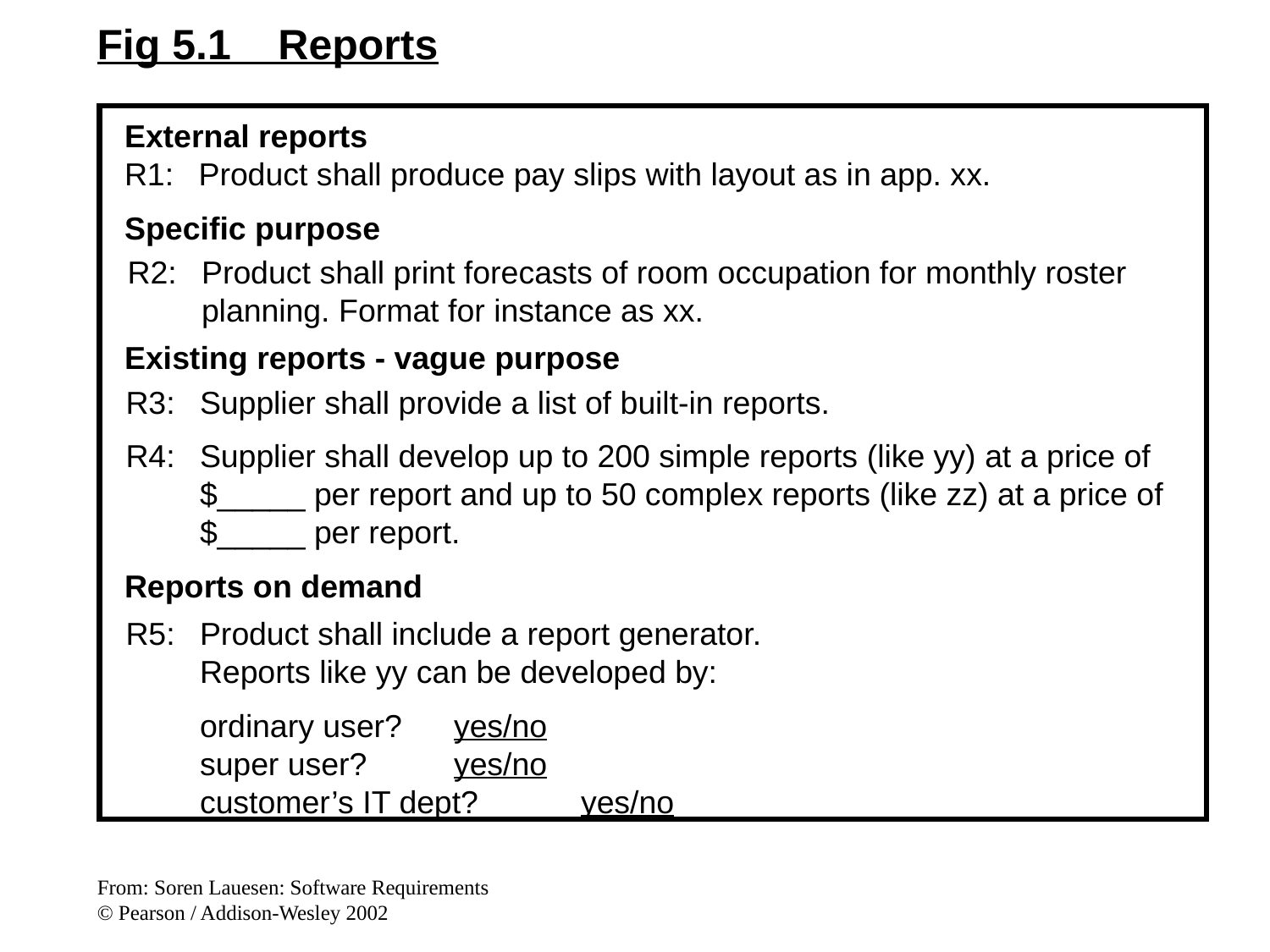

Fig 5.1    Reports
External reports
R1:	Product shall produce pay slips with layout as in app. xx.
Specific purpose

Existing reports - vague purpose

Reports on demand

R2:	Product shall print forecasts of room occupation for monthly roster planning. Format for instance as xx.
R3:	Supplier shall provide a list of built-in reports.
R4:	Supplier shall develop up to 200 simple reports (like yy) at a price of $_____ per report and up to 50 complex reports (like zz) at a price of $_____ per report.
R5:	Product shall include a report generator.
	Reports like yy can be developed by:
	ordinary user?	yes/no
	super user?	yes/no
	customer’s IT dept?	yes/no
From: Soren Lauesen: Software Requirements
© Pearson / Addison-Wesley 2002